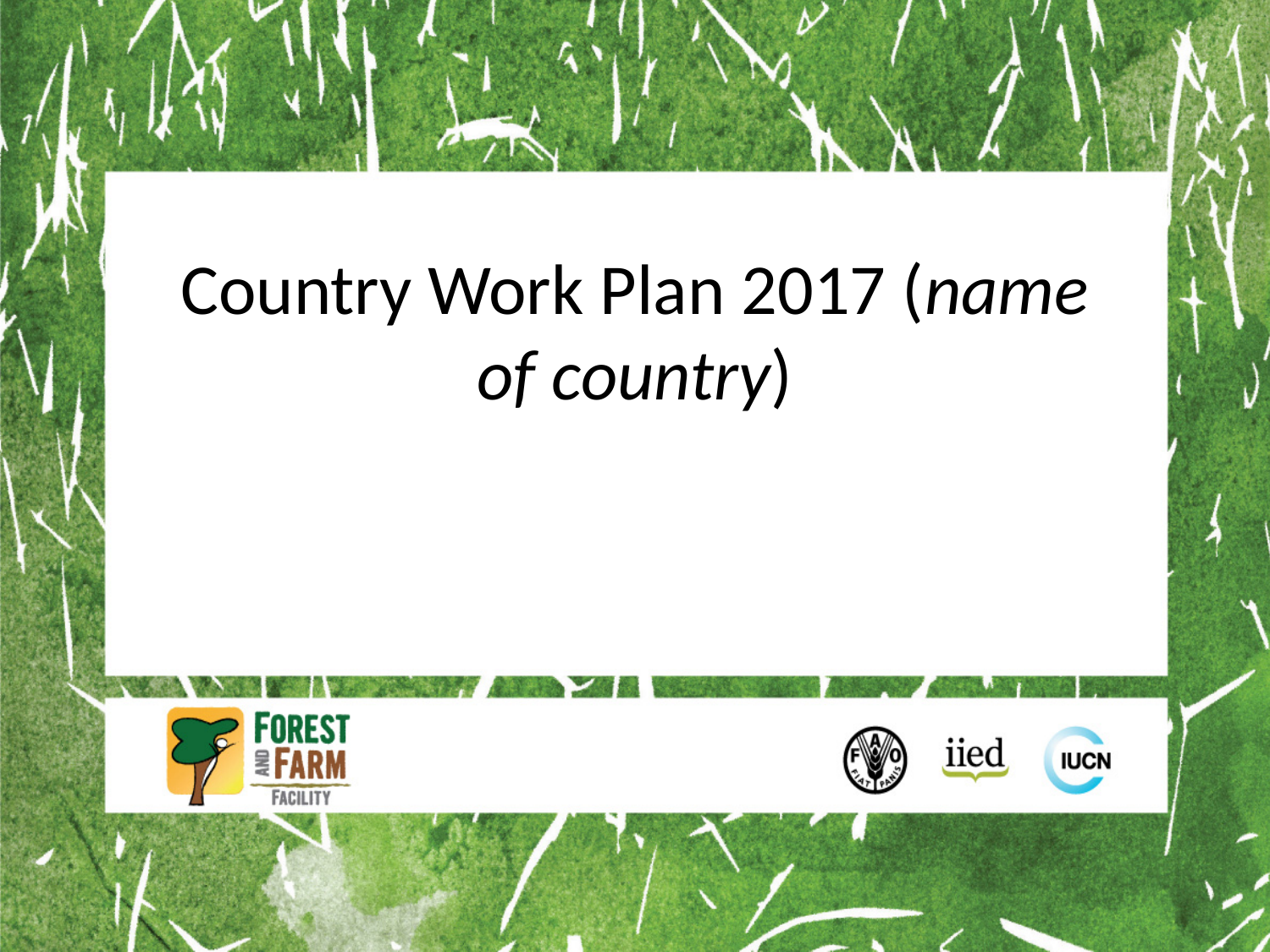

# Country Work Plan 2017 (name of country)